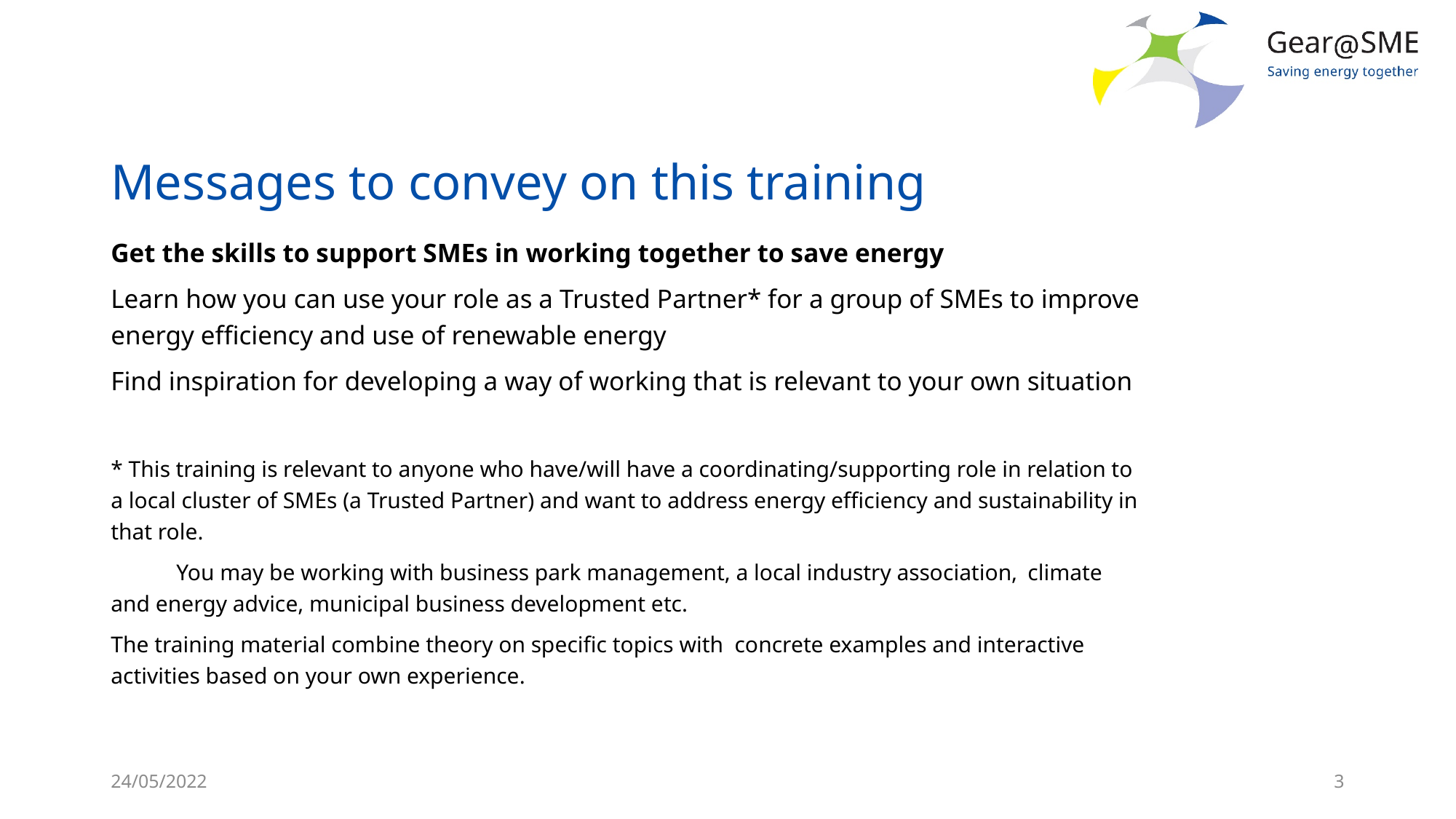

# Messages to convey on this training
Get the skills to support SMEs in working together to save energy
Learn how you can use your role as a Trusted Partner* for a group of SMEs to improve energy efficiency and use of renewable energy
Find inspiration for developing a way of working that is relevant to your own situation

* This training is relevant to anyone who have/will have a coordinating/supporting role in relation to a local cluster of SMEs (a Trusted Partner) and want to address energy efficiency and sustainability in that role.
	You may be working with business park management, a local industry association, 	climate and energy advice, municipal business development etc.
The training material combine theory on specific topics with  concrete examples and interactive activities based on your own experience.

24/05/2022
3